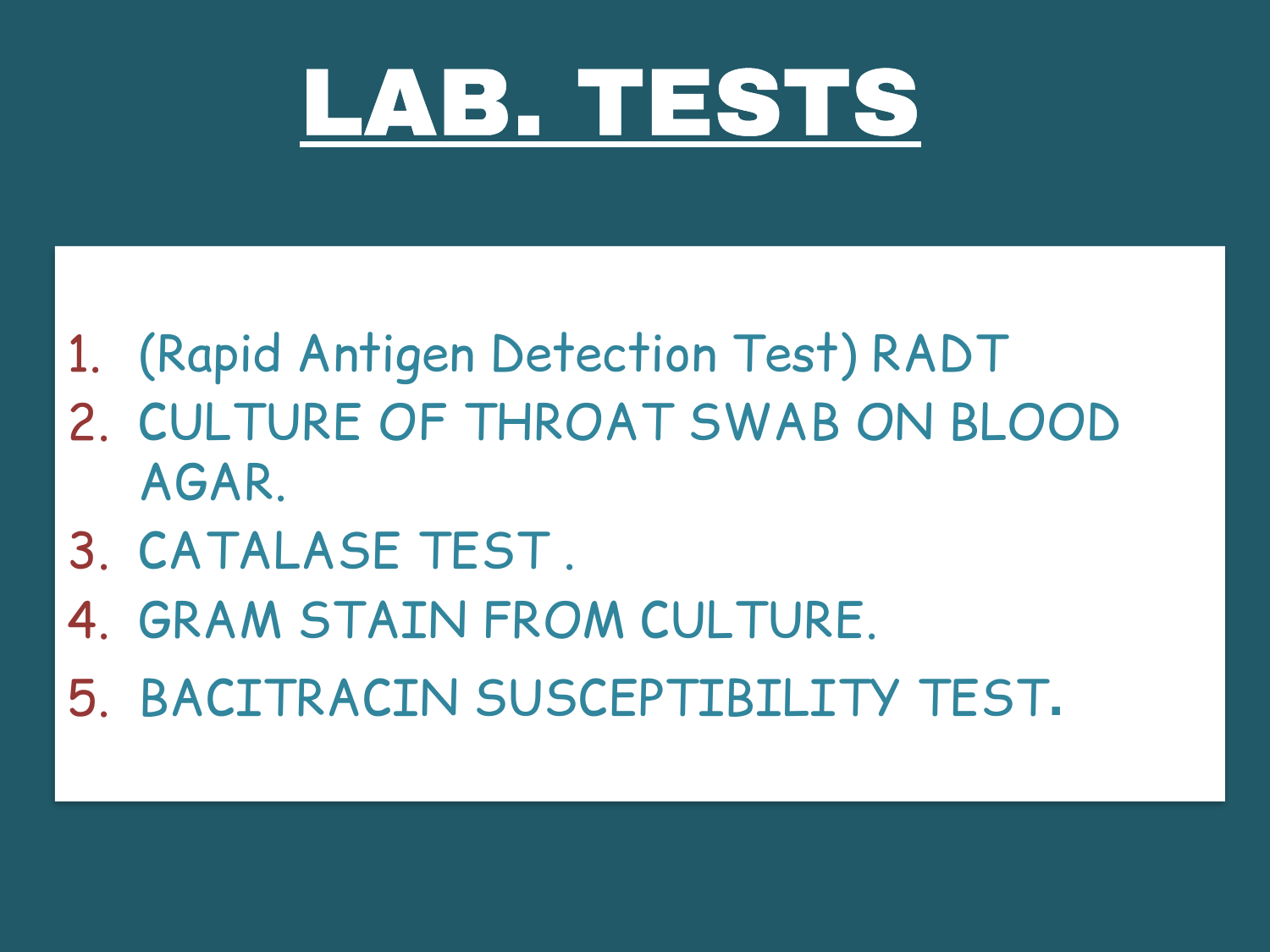

LAB. TESTS

(Rapid Antigen Detection Test) RADT
CULTURE OF THROAT SWAB ON BLOOD AGAR.
CATALASE TEST .
GRAM STAIN FROM CULTURE.
BACITRACIN SUSCEPTIBILITY TEST.